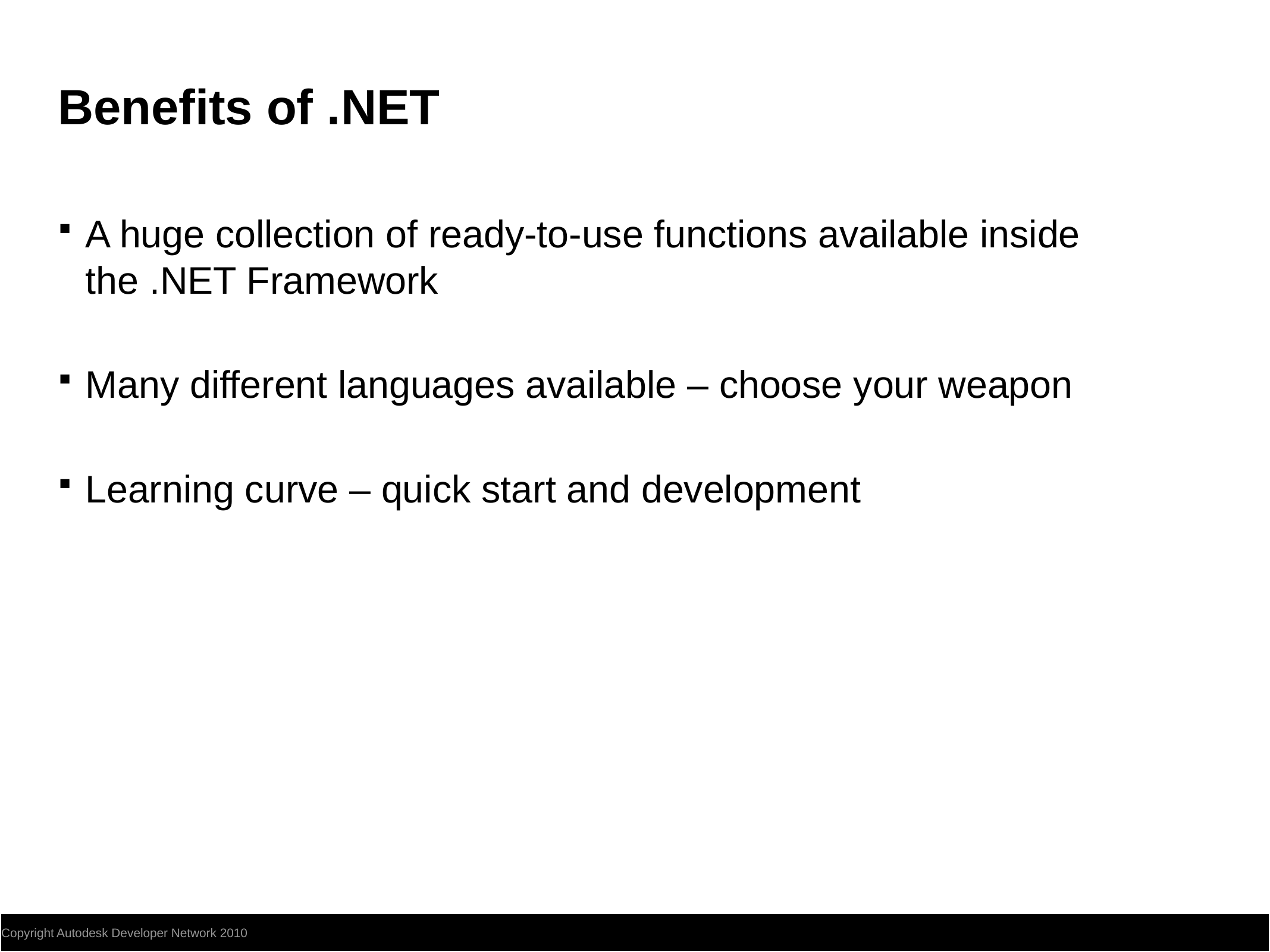

# Benefits of .NET
A huge collection of ready-to-use functions available inside the .NET Framework

Many different languages available – choose your weapon

Learning curve – quick start and development